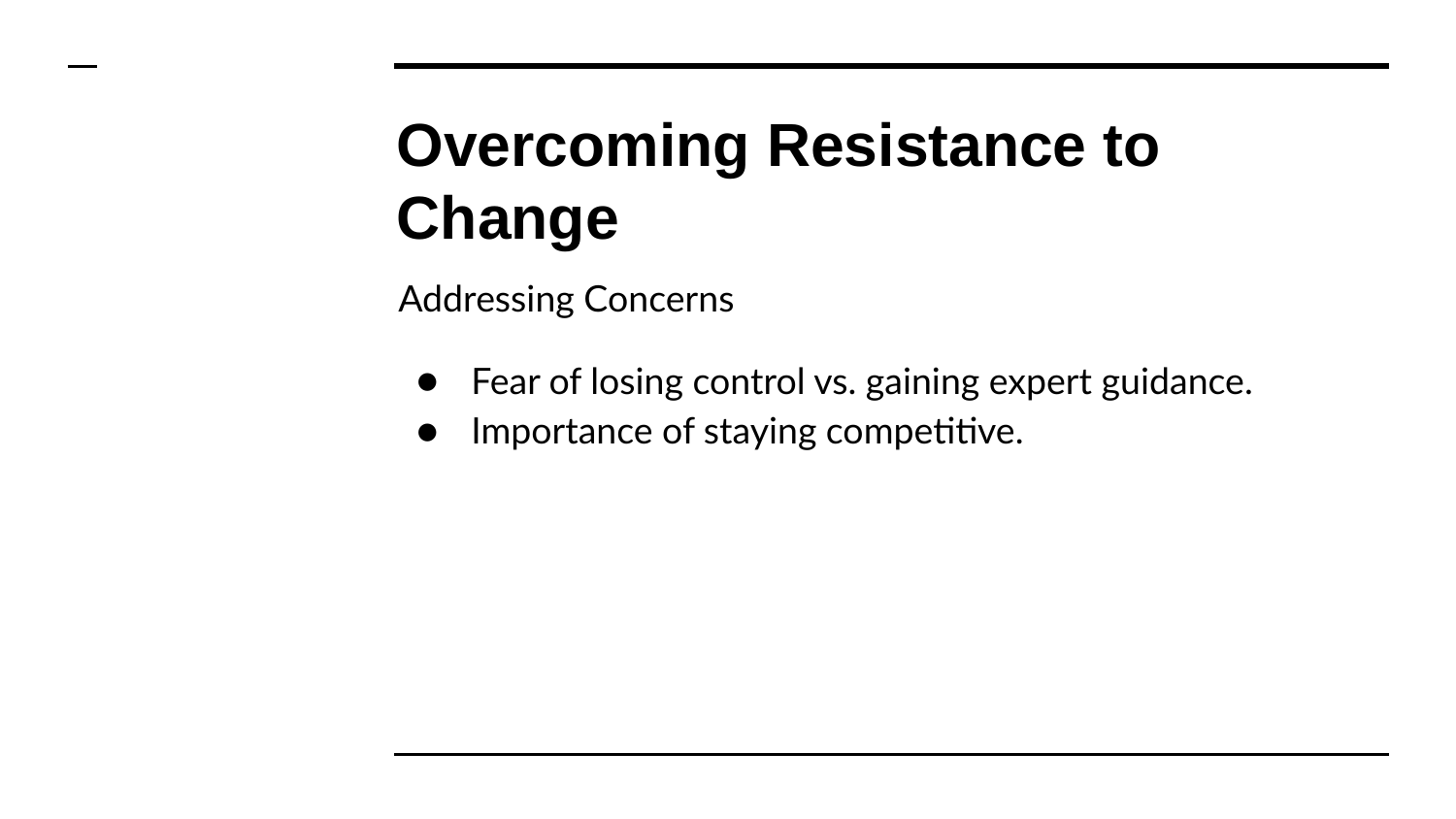

# Overcoming Resistance to Change
Addressing Concerns
Fear of losing control vs. gaining expert guidance.
Importance of staying competitive.